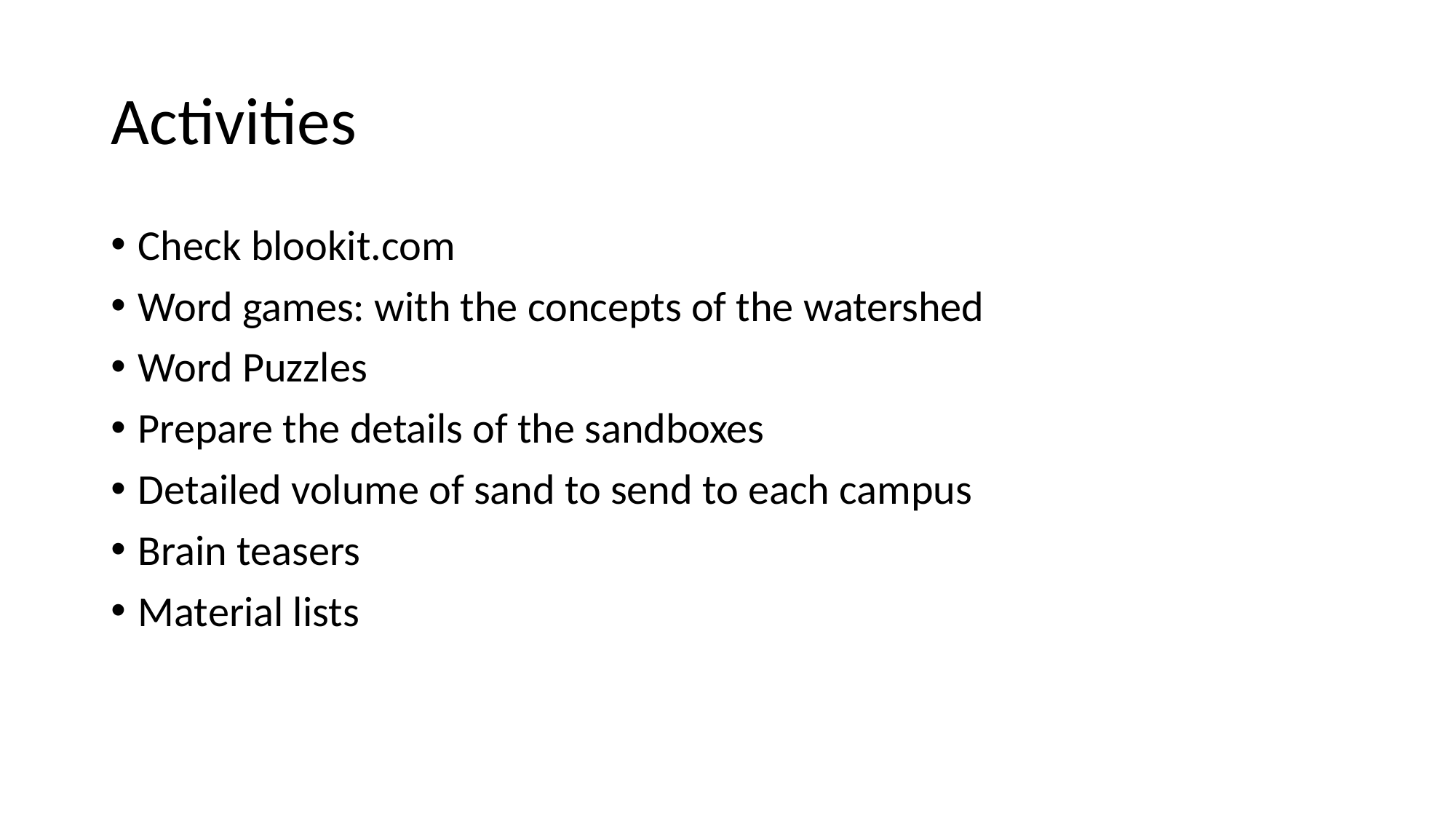

# Activities
Check blookit.com
Word games: with the concepts of the watershed
Word Puzzles
Prepare the details of the sandboxes
Detailed volume of sand to send to each campus
Brain teasers
Material lists